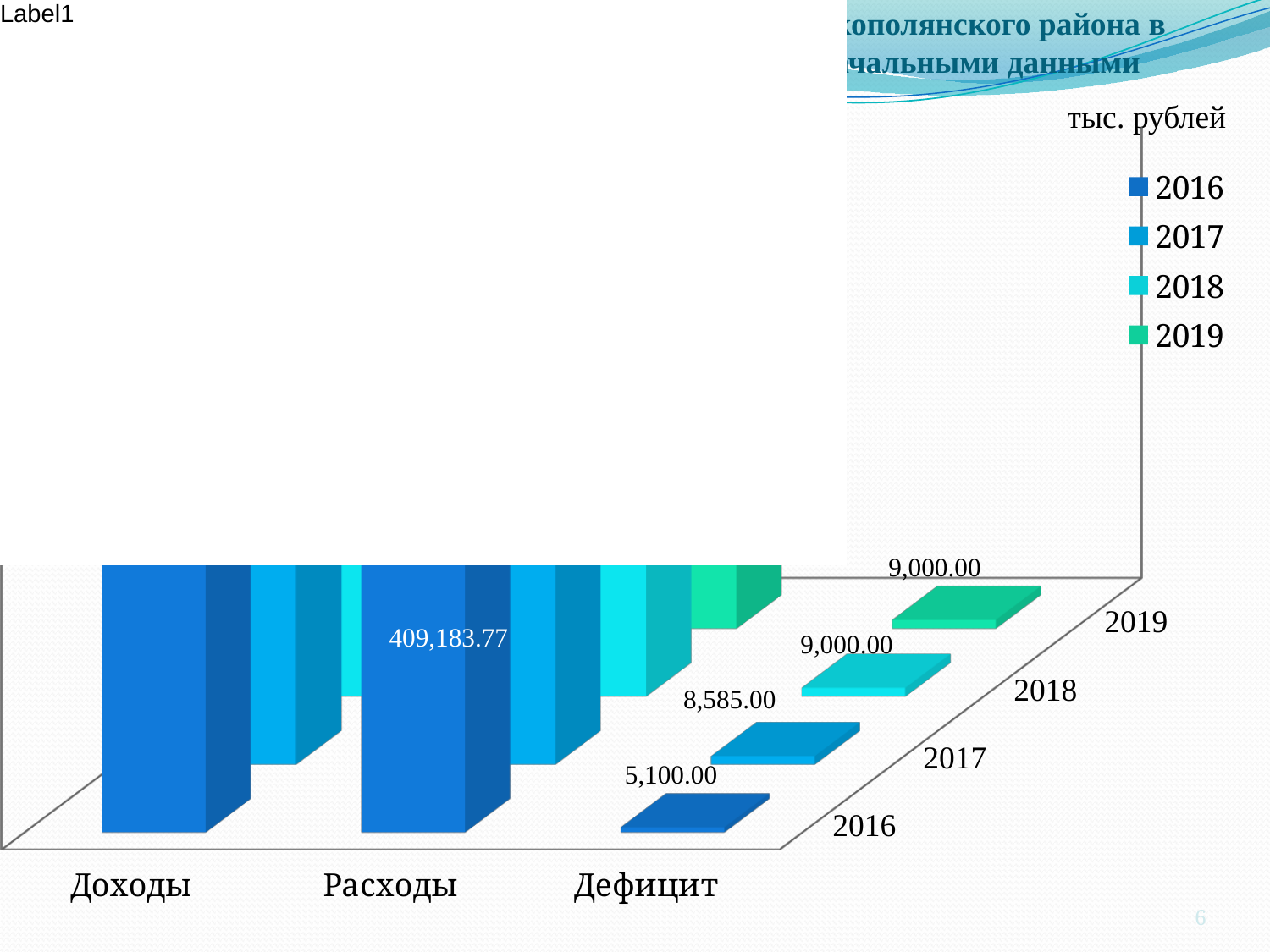

тыс. рублей

# Объем доходов, расходов и дефицита бюджета Вятскополянского района в динамике 2017 – 2019 годов в сравнении с первоначальными данными 2016 года

[unsupported chart]

6